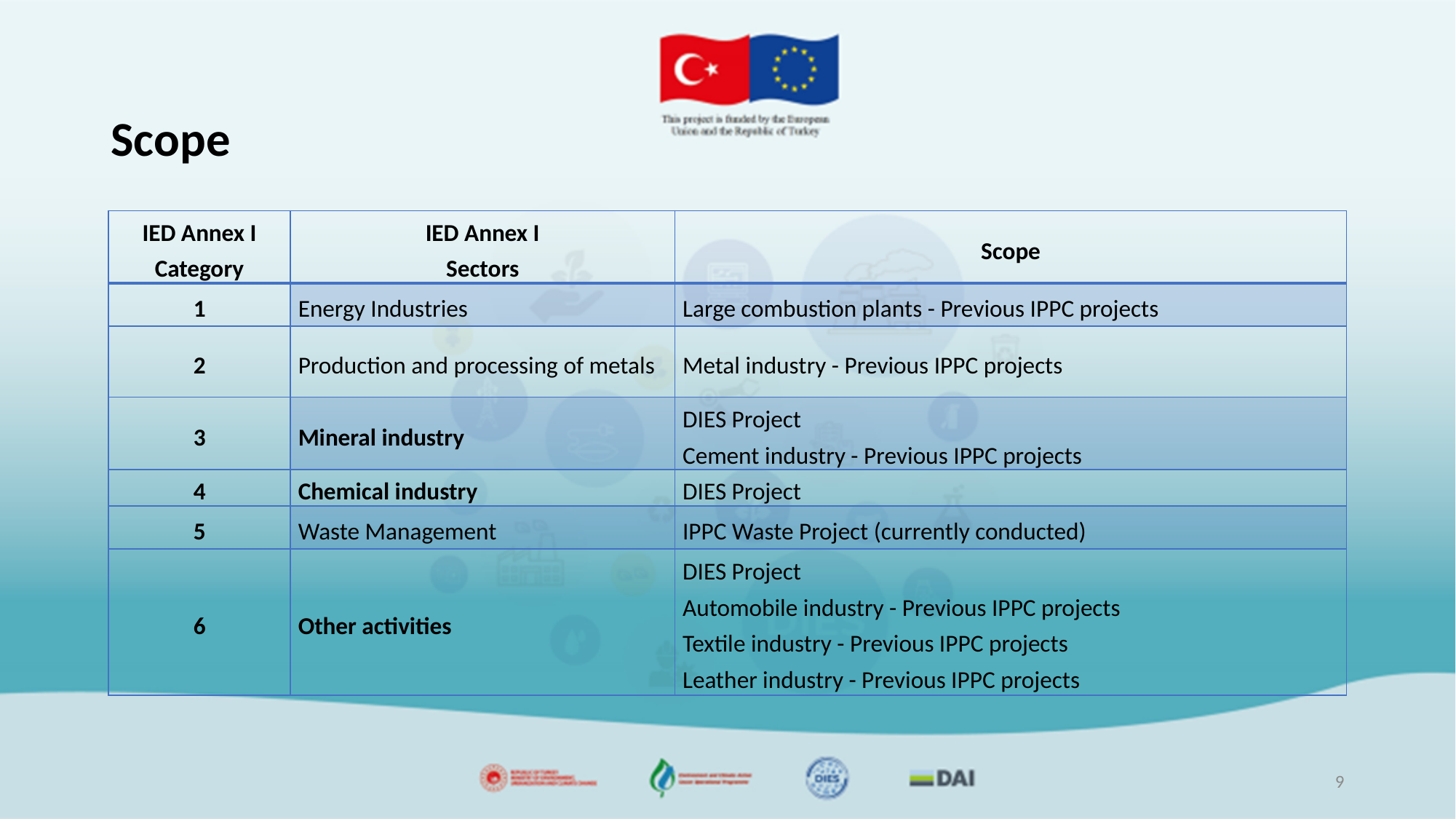

# Scope
| IED Annex I Category | IED Annex I Sectors | Scope |
| --- | --- | --- |
| 1 | Energy Industries | Large combustion plants - Previous IPPC projects |
| 2 | Production and processing of metals | Metal industry - Previous IPPC projects |
| 3 | Mineral industry | DIES Project Cement industry - Previous IPPC projects |
| 4 | Chemical industry | DIES Project |
| 5 | Waste Management | IPPC Waste Project (currently conducted) |
| 6 | Other activities | DIES Project Automobile industry - Previous IPPC projects Textile industry - Previous IPPC projects Leather industry - Previous IPPC projects |
9